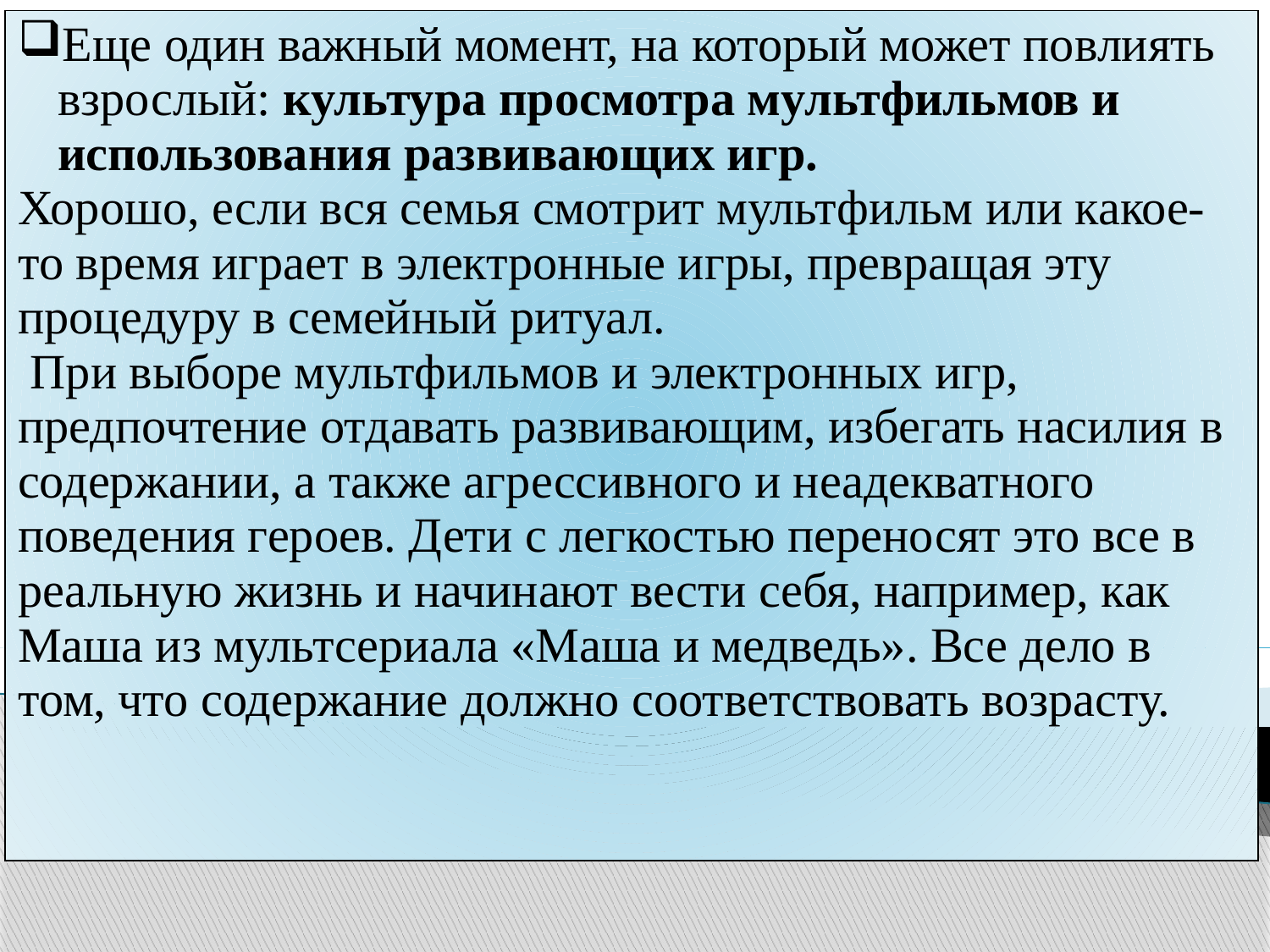

| Еще один важный момент, на который может повлиять взрослый: культура просмотра мультфильмов и использования развивающих игр. Хорошо, если вся семья смотрит мультфильм или какое-то время играет в электронные игры, превращая эту процедуру в семейный ритуал. При выборе мультфильмов и электронных игр, предпочтение отдавать развивающим, избегать насилия в содержании, а также агрессивного и неадекватного поведения героев. Дети с легкостью переносят это все в реальную жизнь и начинают вести себя, например, как Маша из мультсериала «Маша и медведь». Все дело в том, что содержание должно соответствовать возрасту. |
| --- |